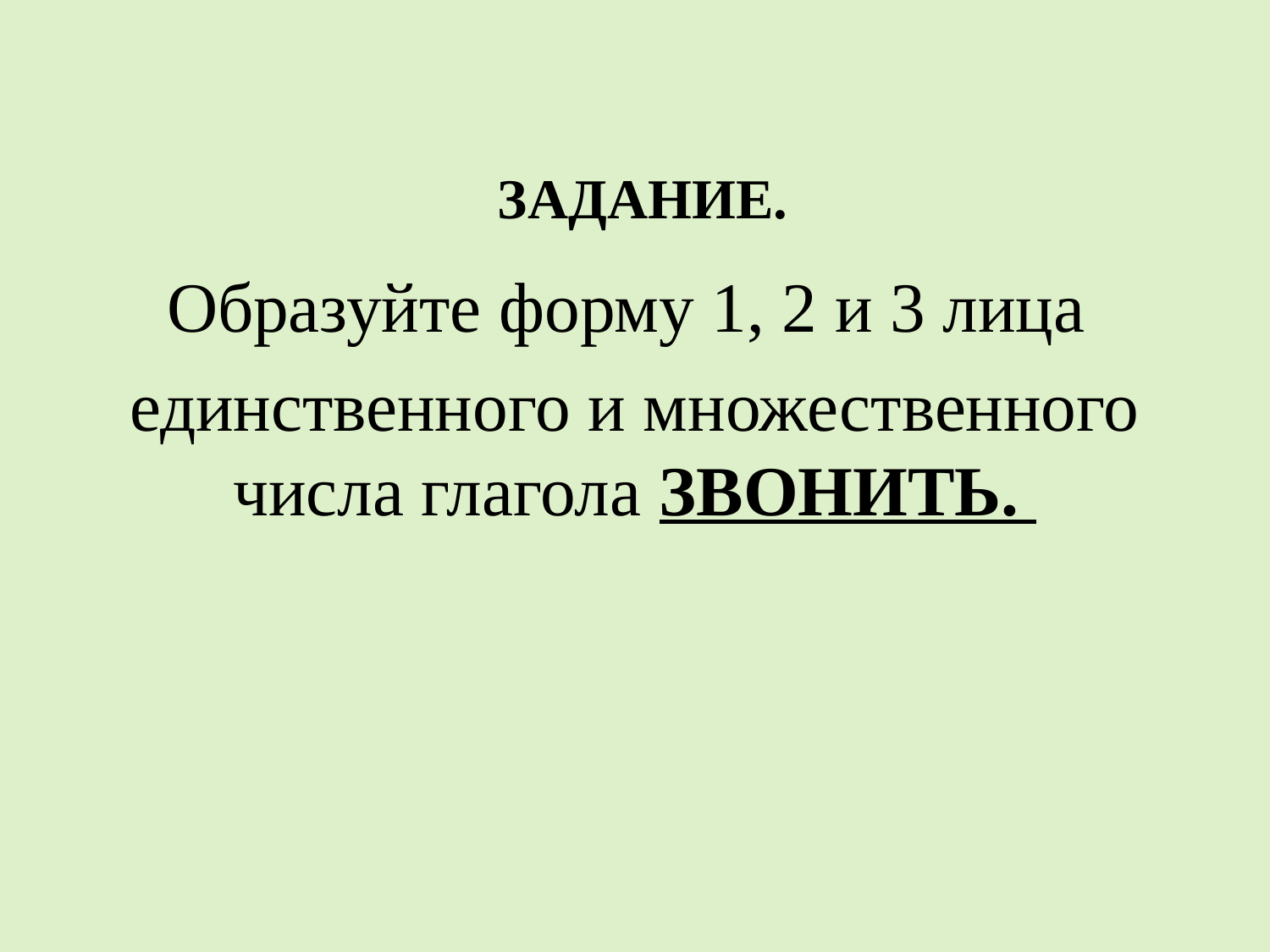

#
ЗАДАНИЕ.
Образуйте форму 1, 2 и 3 лица
единственного и множественного числа глагола ЗВОНИТЬ.